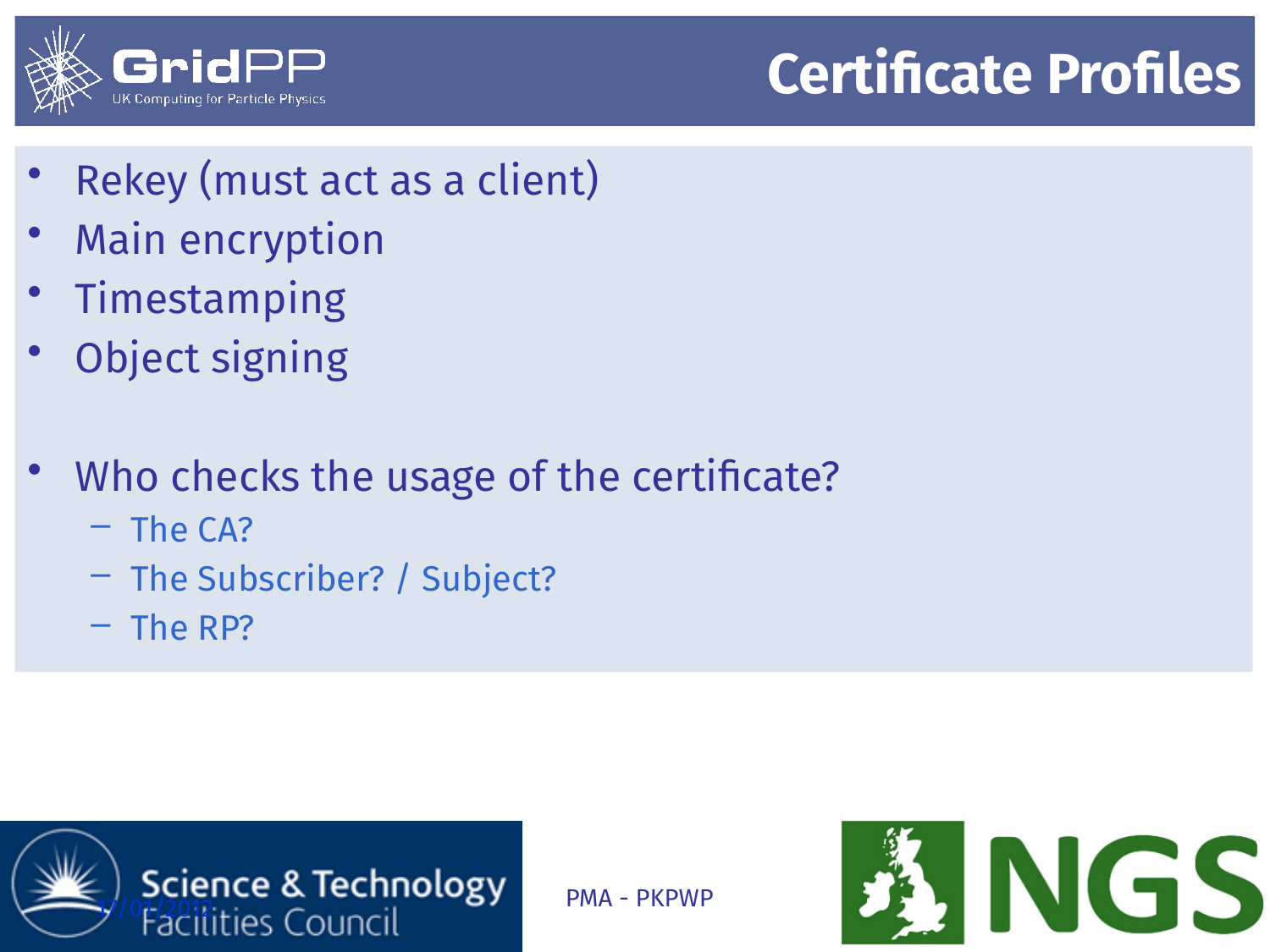

# Certificate Profiles
Rekey (must act as a client)
Main encryption
Timestamping
Object signing

Who checks the usage of the certificate?
The CA?
The Subscriber? / Subject?
The RP?
PMA - PKPWP
17/01/2012
14